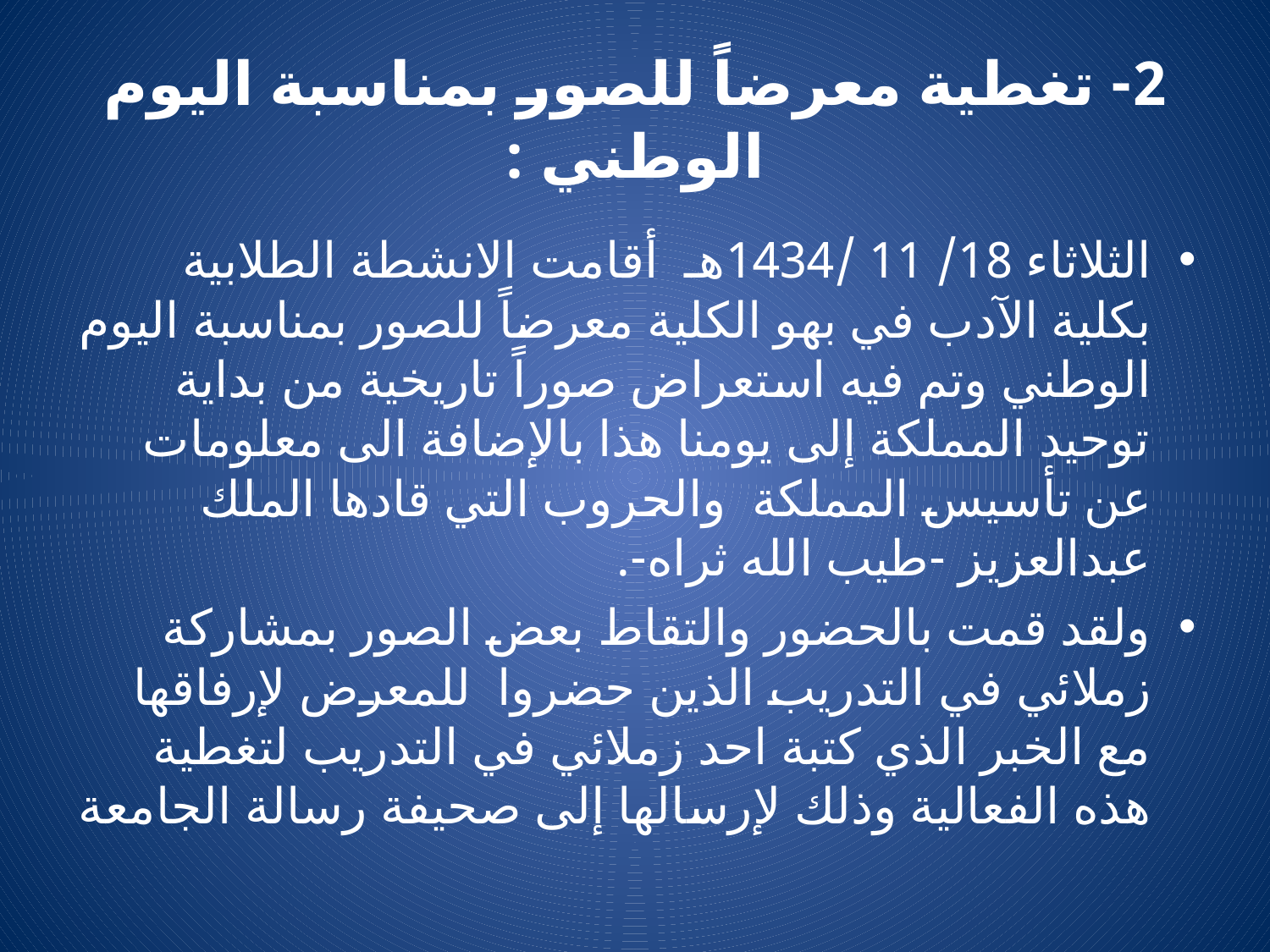

# 2- تغطية معرضاً للصور بمناسبة اليوم الوطني :
الثلاثاء 18/ 11 /1434هـ  أقامت الانشطة الطلابية بكلية الآدب في بهو الكلية معرضاً للصور بمناسبة اليوم الوطني وتم فيه استعراض صوراً تاريخية من بداية توحيد المملكة إلى يومنا هذا بالإضافة الى معلومات عن تأسيس المملكة  والحروب التي قادها الملك عبدالعزيز -طيب الله ثراه-.
ولقد قمت بالحضور والتقاط بعض الصور بمشاركة زملائي في التدريب الذين حضروا  للمعرض لإرفاقها مع الخبر الذي كتبة احد زملائي في التدريب لتغطية هذه الفعالية وذلك لإرسالها إلى صحيفة رسالة الجامعة